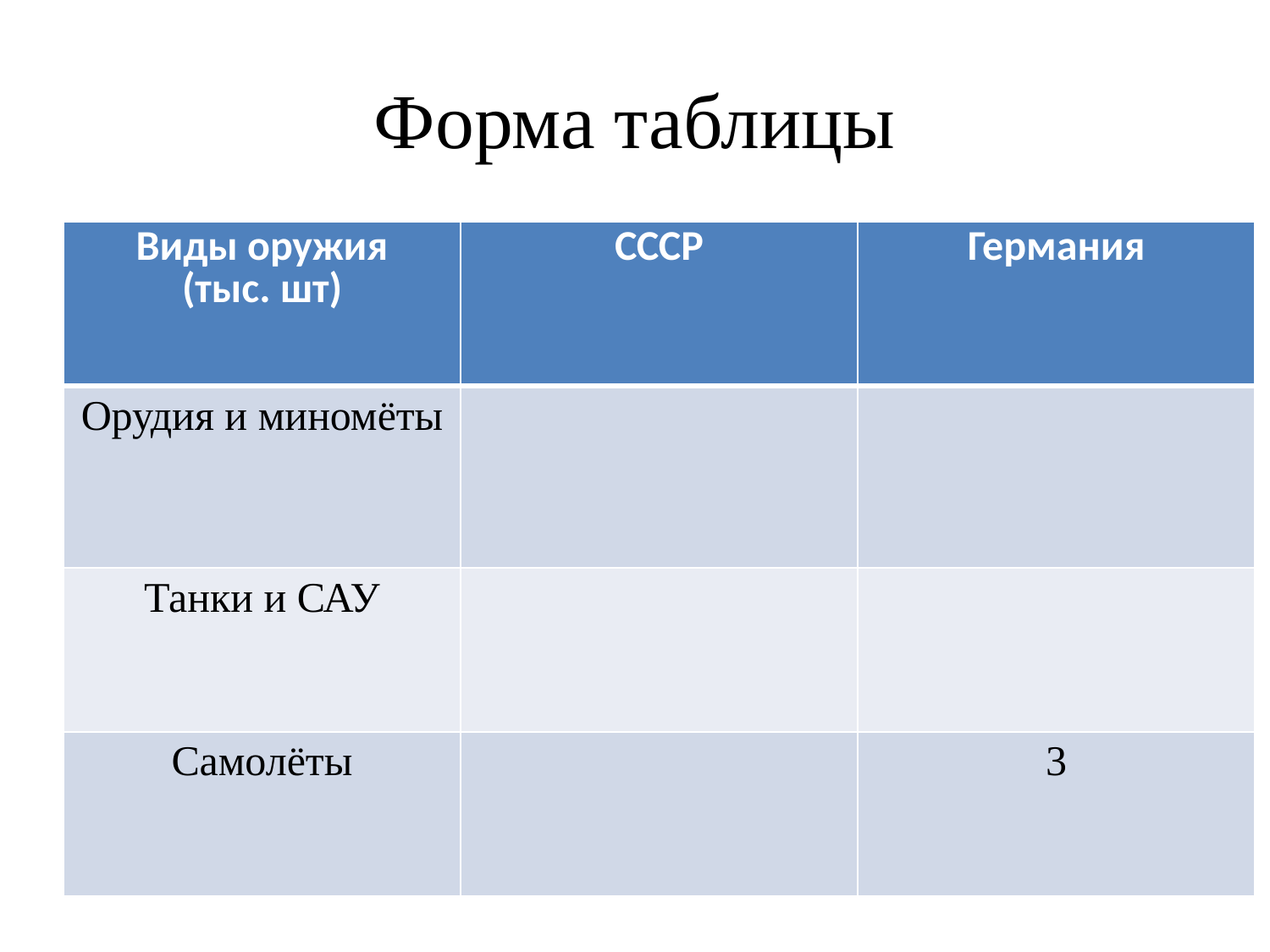

# Форма таблицы
| Виды оружия (тыс. шт) | СССР | Германия |
| --- | --- | --- |
| Орудия и миномёты |  |  |
| Танки и САУ |  |  |
| Самолёты |  | 3 |